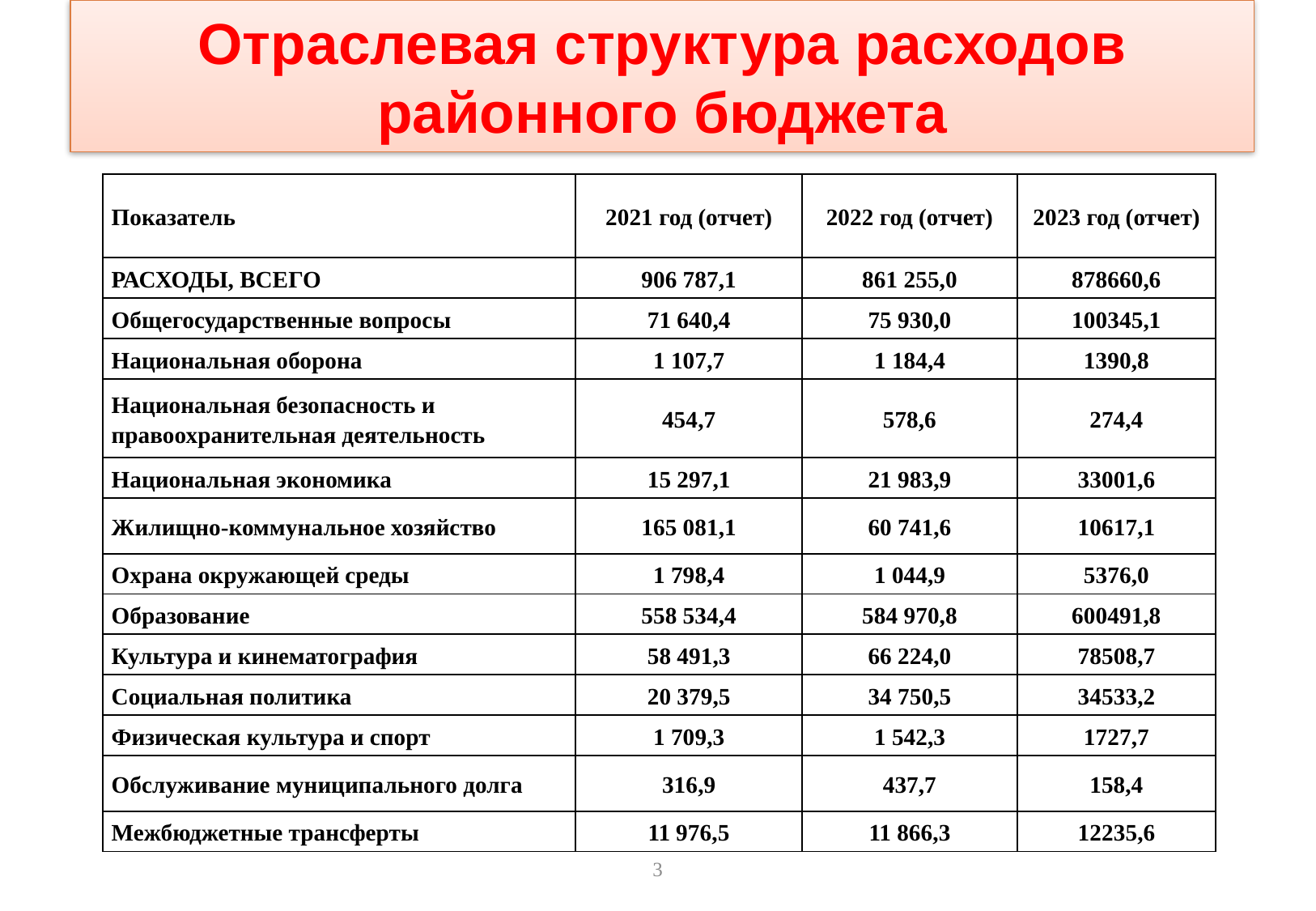

# Отраслевая структура расходов районного бюджета
| Показатель | 2021 год (отчет) | 2022 год (отчет) | 2023 год (отчет) |
| --- | --- | --- | --- |
| РАСХОДЫ, ВСЕГО | 906 787,1 | 861 255,0 | 878660,6 |
| Общегосударственные вопросы | 71 640,4 | 75 930,0 | 100345,1 |
| Национальная оборона | 1 107,7 | 1 184,4 | 1390,8 |
| Национальная безопасность и правоохранительная деятельность | 454,7 | 578,6 | 274,4 |
| Национальная экономика | 15 297,1 | 21 983,9 | 33001,6 |
| Жилищно-коммунальное хозяйство | 165 081,1 | 60 741,6 | 10617,1 |
| Охрана окружающей среды | 1 798,4 | 1 044,9 | 5376,0 |
| Образование | 558 534,4 | 584 970,8 | 600491,8 |
| Культура и кинематография | 58 491,3 | 66 224,0 | 78508,7 |
| Социальная политика | 20 379,5 | 34 750,5 | 34533,2 |
| Физическая культура и спорт | 1 709,3 | 1 542,3 | 1727,7 |
| Обслуживание муниципального долга | 316,9 | 437,7 | 158,4 |
| Межбюджетные трансферты | 11 976,5 | 11 866,3 | 12235,6 |

3